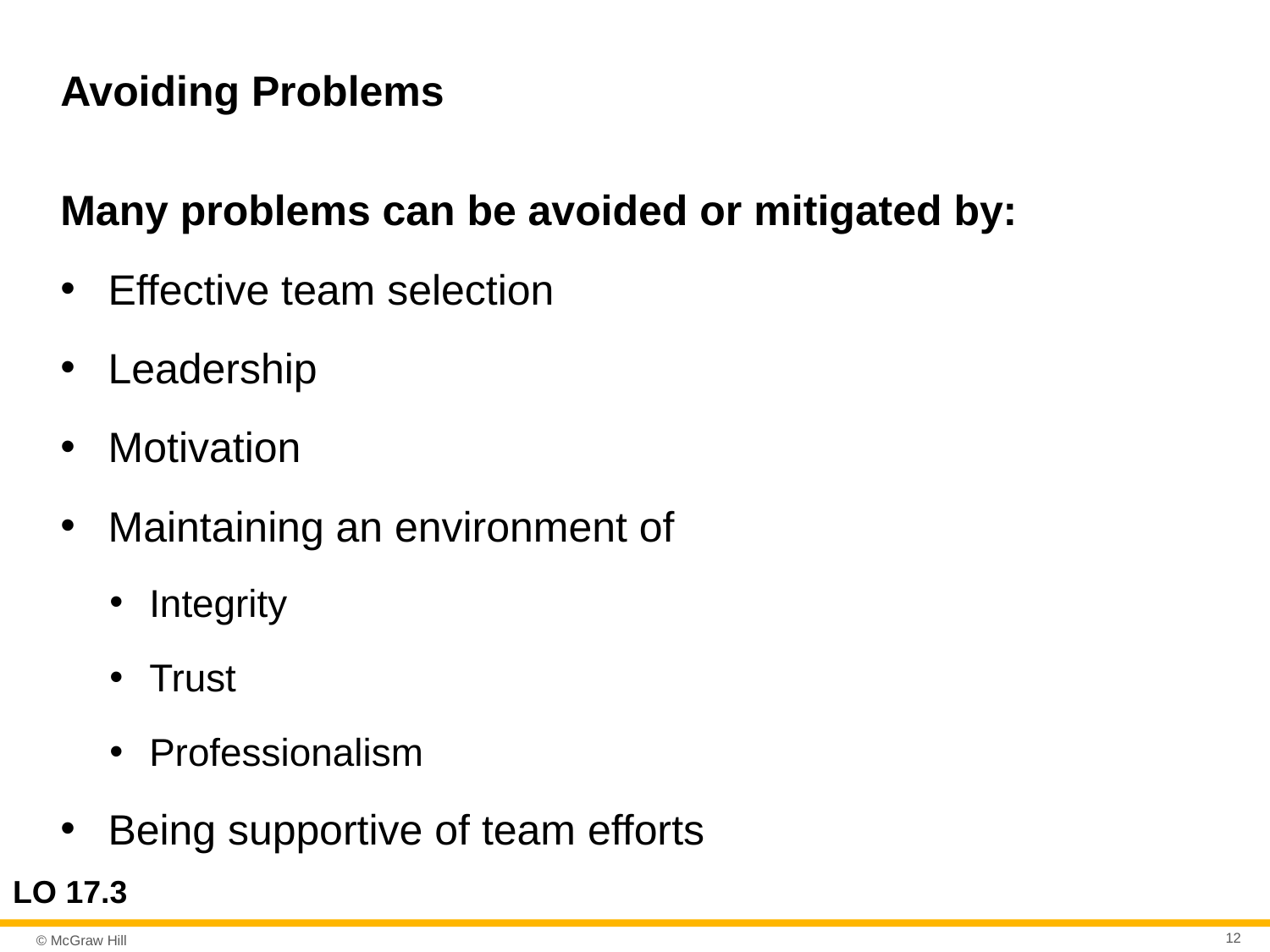

# Avoiding Problems
Many problems can be avoided or mitigated by:
Effective team selection
Leadership
Motivation
Maintaining an environment of
Integrity
Trust
Professionalism
Being supportive of team efforts
LO 17.3